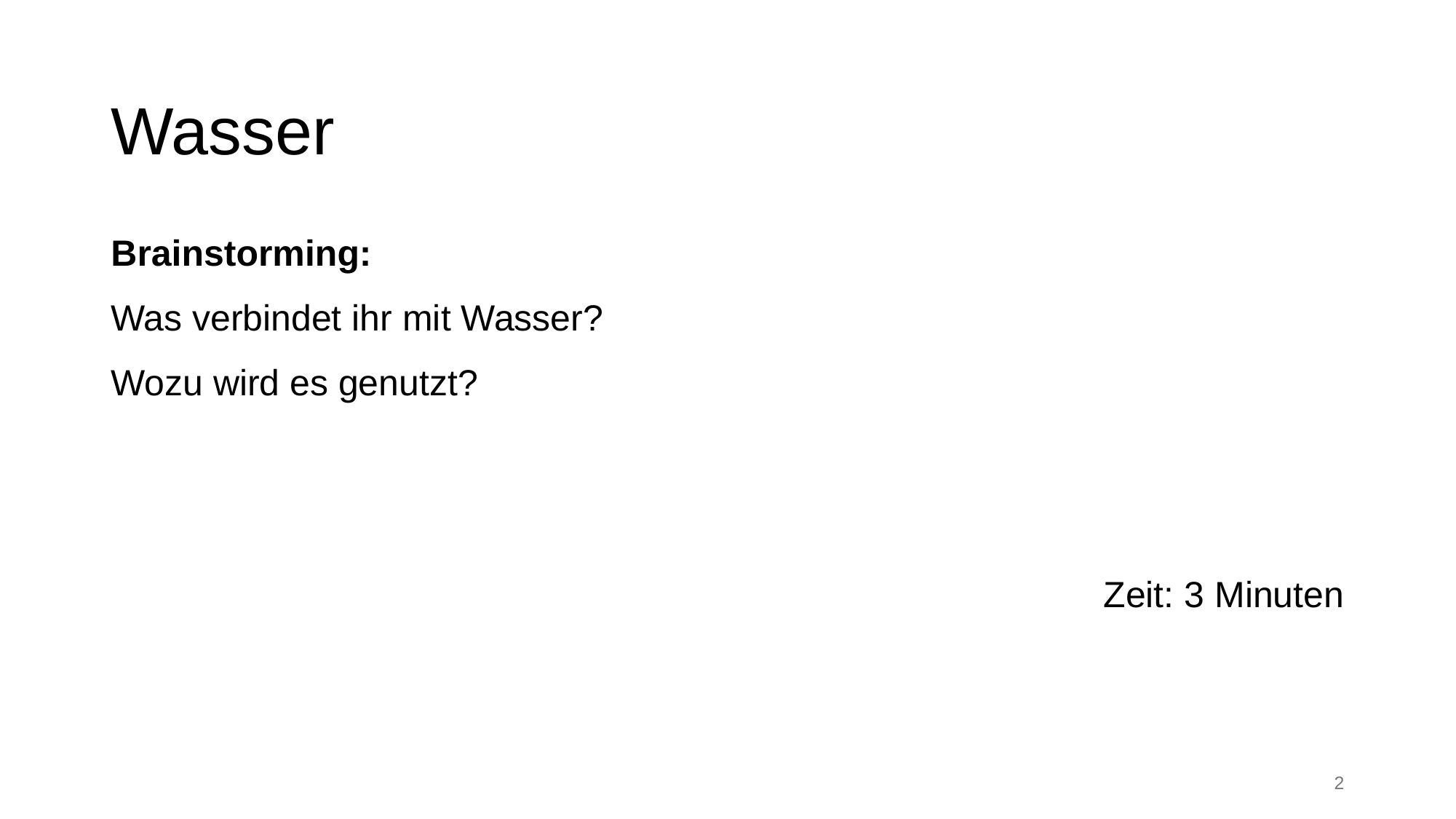

# Wasser
Brainstorming:
Was verbindet ihr mit Wasser?
Wozu wird es genutzt?

Zeit: 3 Minuten
2